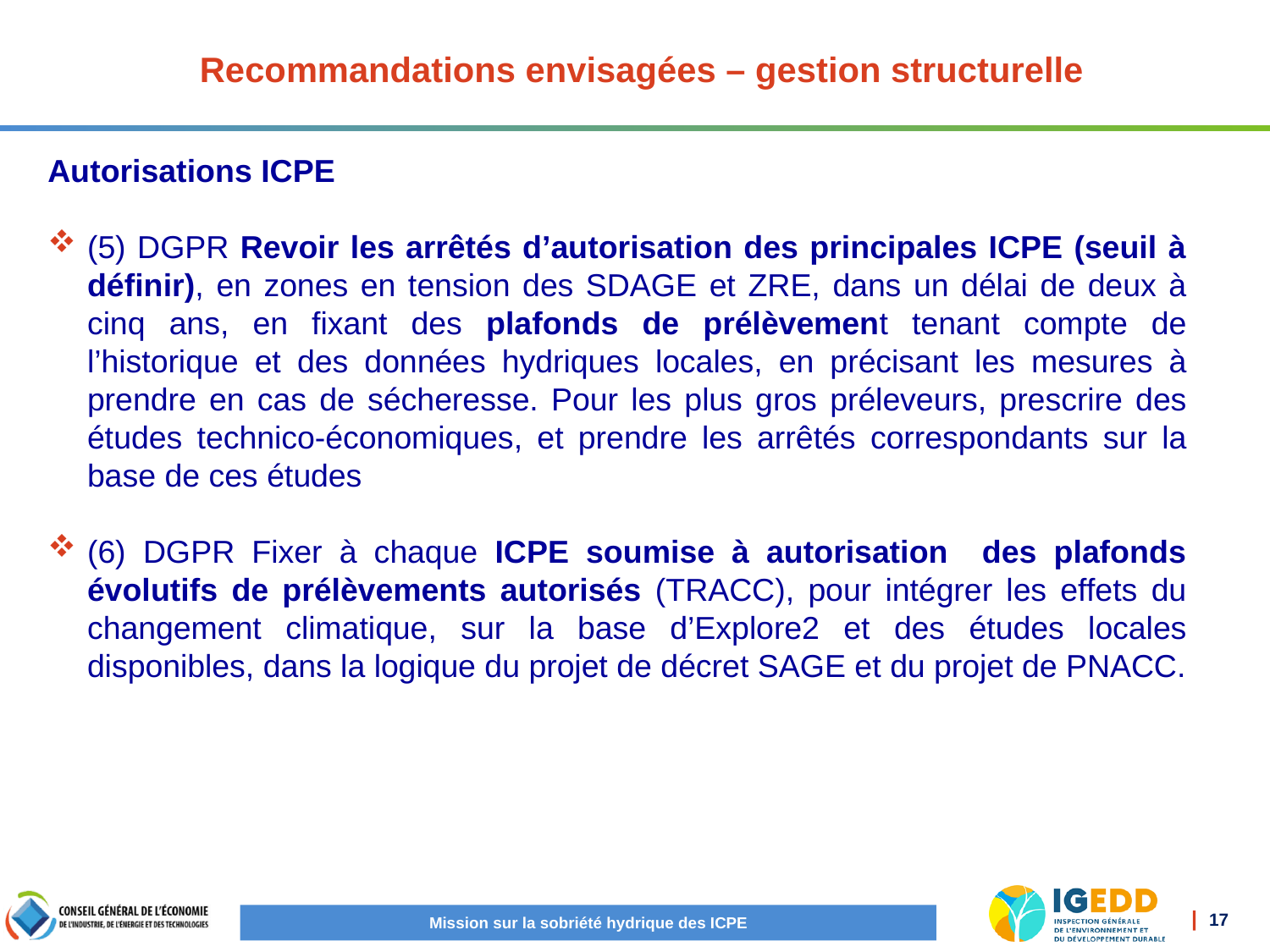

# Recommandations envisagées – gestion structurelle
Autorisations ICPE

(5) DGPR Revoir les arrêtés d’autorisation des principales ICPE (seuil à définir), en zones en tension des SDAGE et ZRE, dans un délai de deux à cinq ans, en fixant des plafonds de prélèvement tenant compte de l’historique et des données hydriques locales, en précisant les mesures à prendre en cas de sécheresse. Pour les plus gros préleveurs, prescrire des études technico-économiques, et prendre les arrêtés correspondants sur la base de ces études

(6) DGPR Fixer à chaque ICPE soumise à autorisation  des plafonds évolutifs de prélèvements autorisés (TRACC), pour intégrer les effets du changement climatique, sur la base d’Explore2 et des études locales disponibles, dans la logique du projet de décret SAGE et du projet de PNACC.